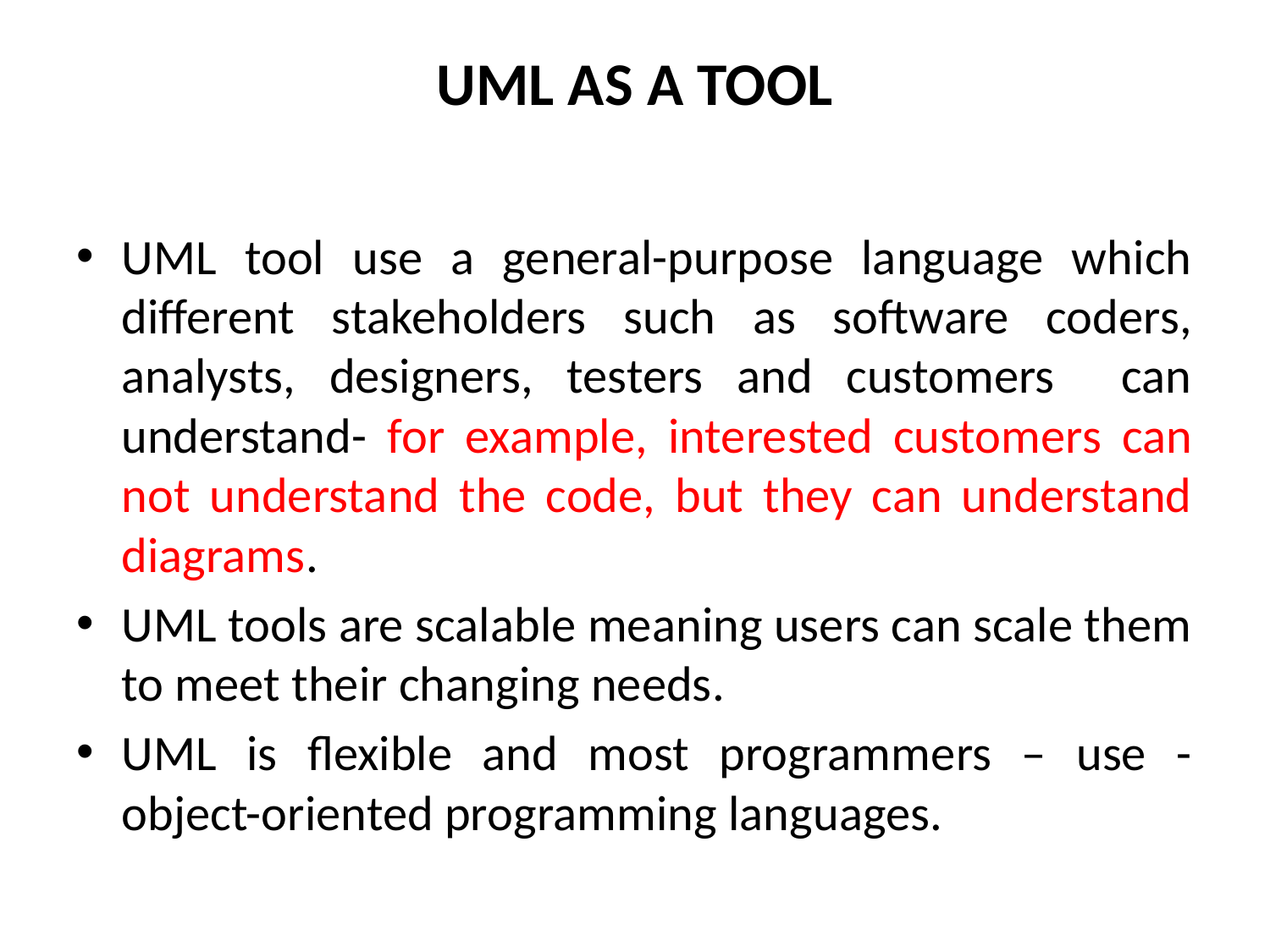

# UML AS A TOOL

UML tool use a general-purpose language which different stakeholders such as software coders, analysts, designers, testers and customers  can understand- for example, interested customers can not understand the code, but they can understand diagrams.
UML tools are scalable meaning users can scale them to meet their changing needs.
UML is flexible and most programmers – use - object-oriented programming languages.